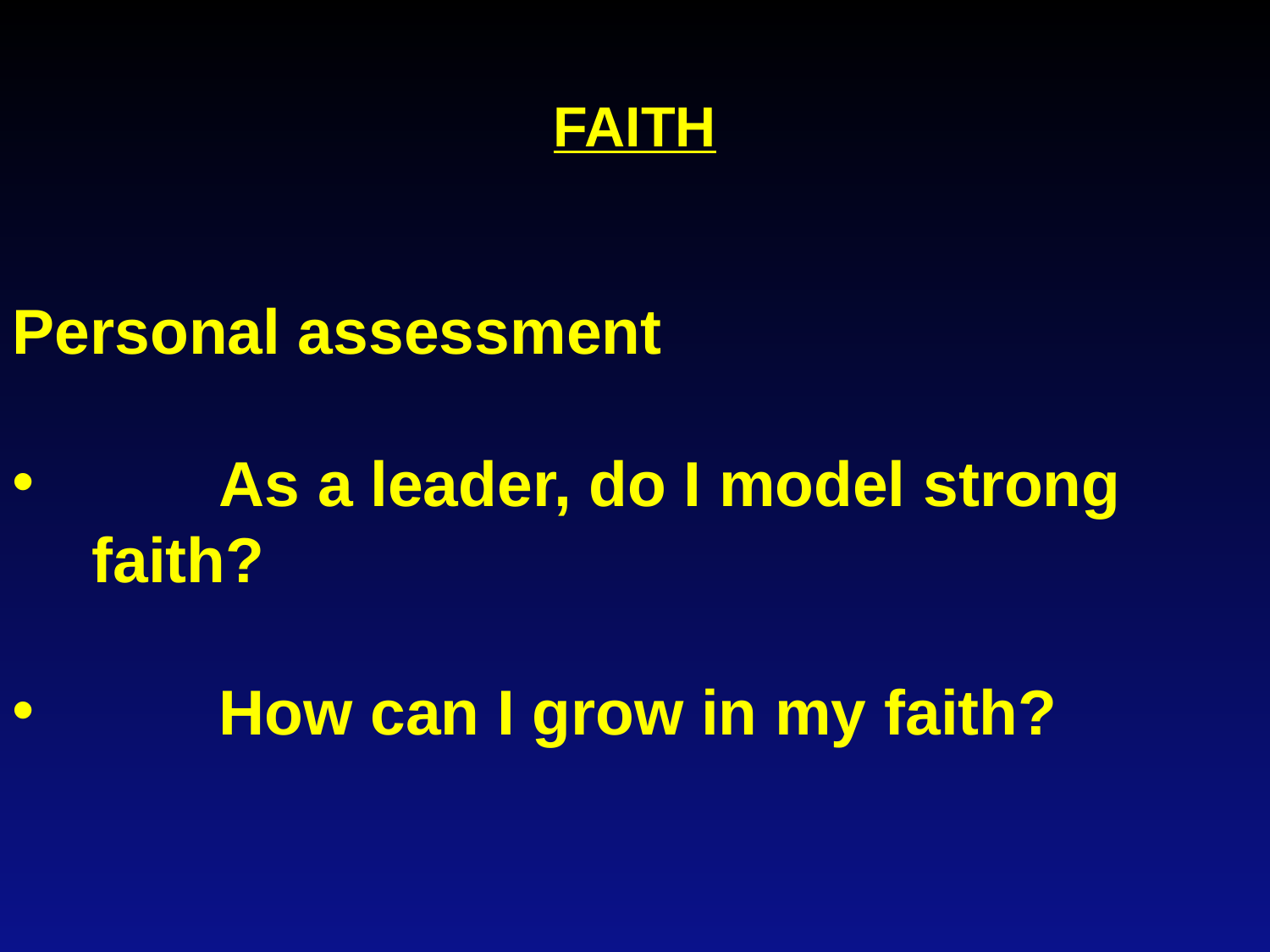

FAITH

Personal assessment

	As a leader, do I model strong faith?

	How can I grow in my faith?